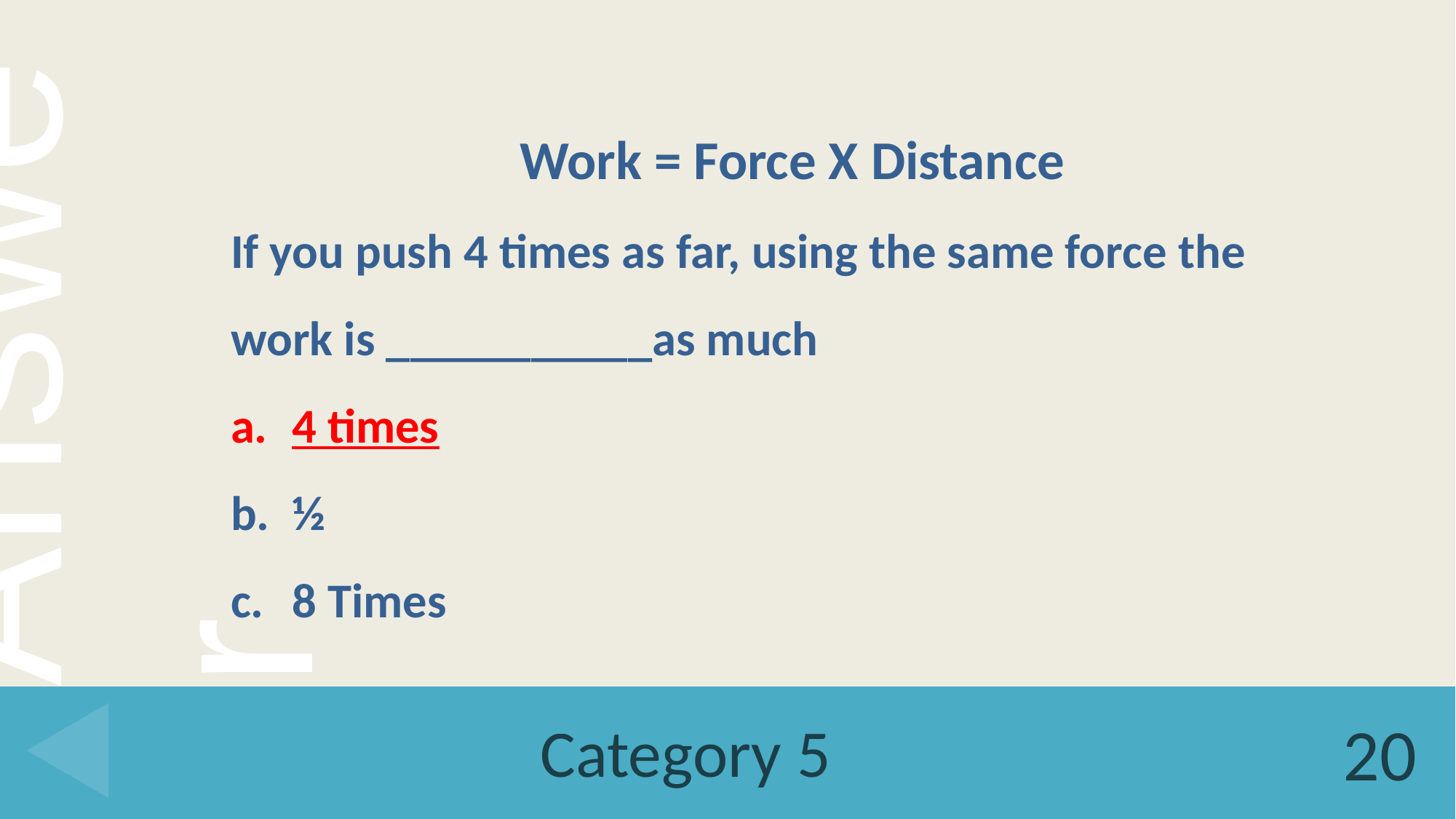

Work = Force X Distance
If you push 4 times as far, using the same force the work is ___________as much
4 times
½
8 Times
# Category 5
20